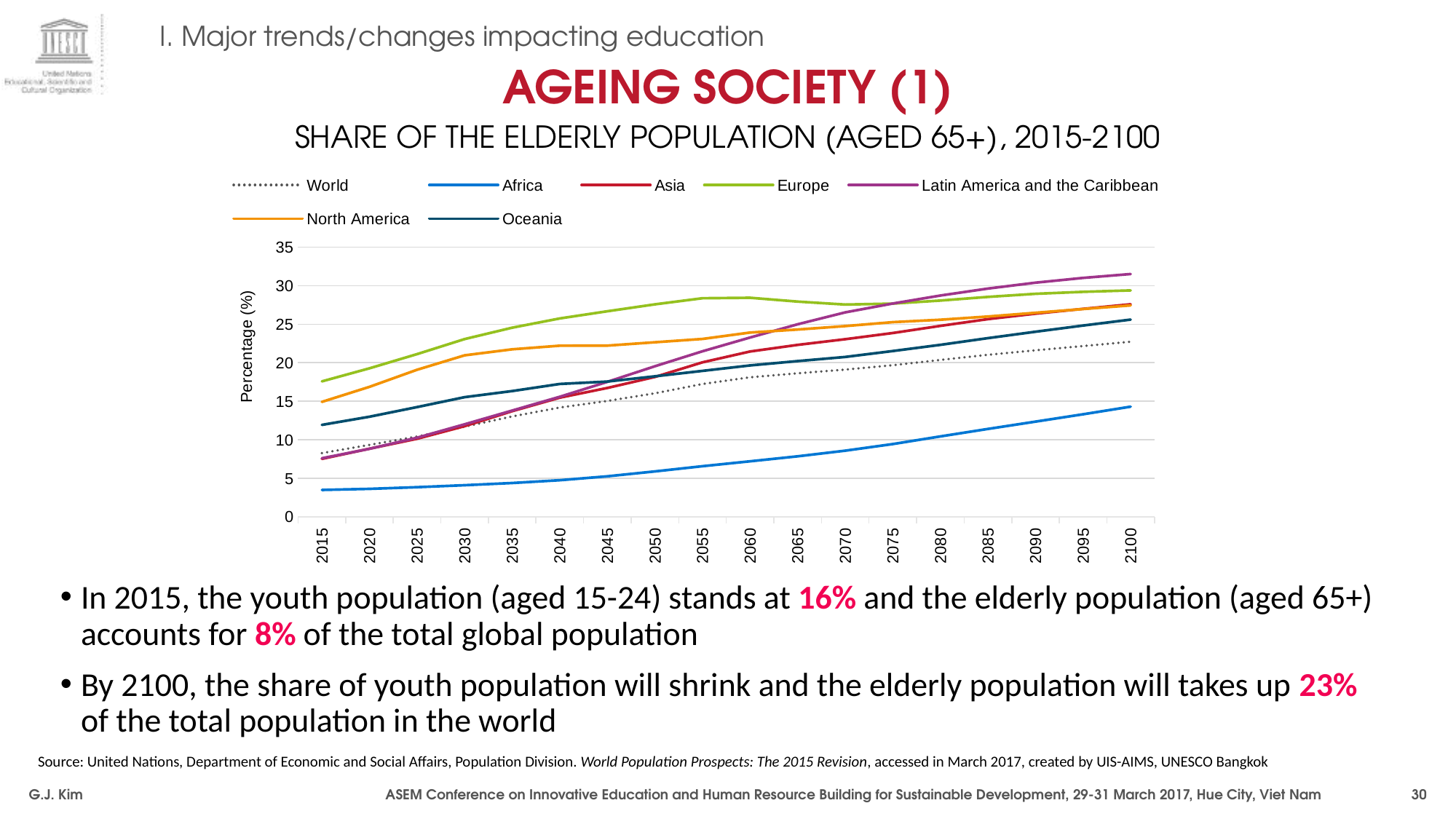

Ageing society (1)
I. Major trends/changes impacting education
Share of the elderly population (aged 65+), 2015-2100

### Chart

| Category | World | Africa | Asia | Europe | Latin America and the Caribbean | North America | Oceania |
|---|---|---|---|---|---|---|---|
| 2015 | 8.27514753179009 | 3.49710103695862 | 7.52391912465382 | 17.577859425046 | 7.60730231540354 | 14.9210423790723 | 11.9360643846236 |
| 2020 | 9.34513924425465 | 3.63599639060074 | 8.84524026269805 | 19.2718824573548 | 8.83451181906855 | 16.868011052343 | 12.9969486319257 |
| 2025 | 10.4282139144583 | 3.85423373009811 | 10.1365535899761 | 21.1190277534831 | 10.2747215590576 | 19.0845872028006 | 14.2421309840253 |
| 2030 | 11.7029612497799 | 4.11337115091797 | 11.7695405874008 | 23.0731077861922 | 12.0112805238068 | 20.9614482660485 | 15.5311915668099 |
| 2035 | 13.0318303576545 | 4.39622705052316 | 13.7158530124315 | 24.5500908630534 | 13.7951568882154 | 21.7454484869505 | 16.3211617757927 |
| 2040 | 14.1902757252426 | 4.76090683071007 | 15.4661622931102 | 25.7451670964715 | 15.579744816782 | 22.2095479073718 | 17.2451053110593 |
| 2045 | 15.043780932724 | 5.26612818003559 | 16.7222087868906 | 26.6792066596031 | 17.518485866062 | 22.2248347018992 | 17.5572775815918 |
| 2050 | 16.030865391065 | 5.90296188932889 | 18.1544557498669 | 27.5763761857322 | 19.5408060756372 | 22.6572179490657 | 18.2338640926799 |
| 2055 | 17.2383070590535 | 6.57648799289243 | 20.0484567078614 | 28.3700167827173 | 21.4864802703898 | 23.0872398534774 | 18.9360248645446 |
| 2060 | 18.1089639380724 | 7.21322137195287 | 21.4585293919385 | 28.4272900281003 | 23.2714829738505 | 23.9180555136674 | 19.6458094810224 |
| 2065 | 18.6236926692168 | 7.85709037258192 | 22.3157588366384 | 27.9316645156728 | 24.9906260381612 | 24.3065871892544 | 20.2098944862225 |
| 2070 | 19.1033412511993 | 8.58724860161424 | 23.0518105872211 | 27.5489495482573 | 26.5308836192665 | 24.7522890710399 | 20.7473848060074 |
| 2075 | 19.6740495412573 | 9.44641034247608 | 23.8558735359478 | 27.6711973834846 | 27.6832914597961 | 25.2655903937587 | 21.5224085963395 |
| 2080 | 20.3588262089222 | 10.4389338200985 | 24.7820857538154 | 28.0645028931259 | 28.7181235188825 | 25.5776449493719 | 22.3244697766784 |
| 2085 | 21.0271307432199 | 11.412123241372 | 25.6579834990336 | 28.5377025569282 | 29.6242096034056 | 25.9987771933432 | 23.1932940824854 |
| 2090 | 21.6148441466783 | 12.361546936154 | 26.367342767194 | 28.9432846833236 | 30.3882857487182 | 26.4825032332245 | 24.0242224816252 |
| 2095 | 22.1652106825153 | 13.3128391270961 | 26.9901777230343 | 29.1999789832658 | 31.0058880134963 | 26.967443447928 | 24.8253737927058 |
| 2100 | 22.7256632846668 | 14.2986023573651 | 27.588670579932 | 29.3846340343498 | 31.5058990111212 | 27.4382993808105 | 25.5954351475168 |
In 2015, the youth population (aged 15-24) stands at 16% and the elderly population (aged 65+) accounts for 8% of the total global population
By 2100, the share of youth population will shrink and the elderly population will takes up 23% of the total population in the world
Source: United Nations, Department of Economic and Social Affairs, Population Division. World Population Prospects: The 2015 Revision, accessed in March 2017, created by UIS-AIMS, UNESCO Bangkok
G.J. Kim                                                                               ASEM Conference on Innovative Education and Human Resource Building for Sustainable Development, 29-31 March 2017, Hue City, Viet Nam
30